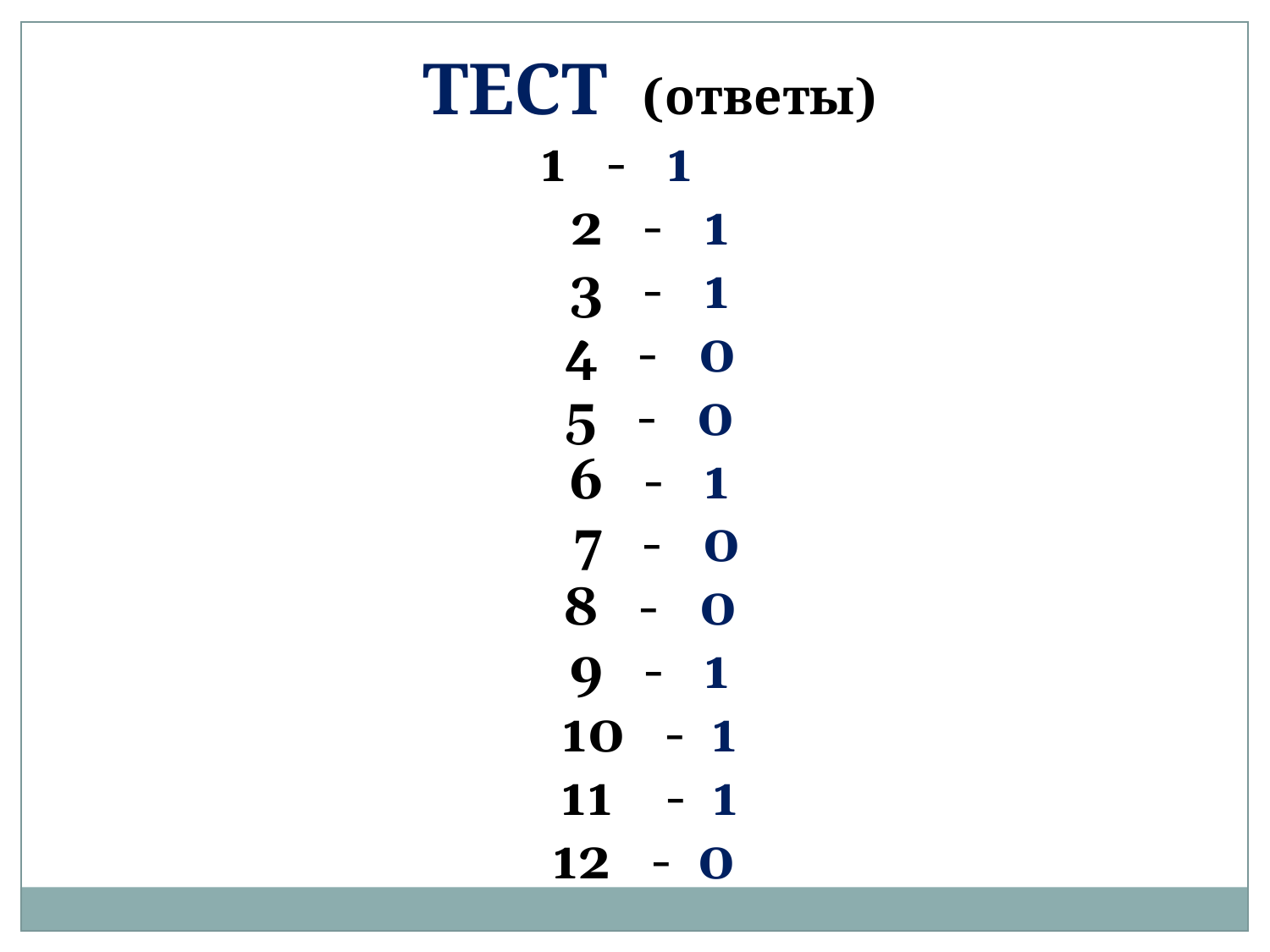

ТЕСТ  (ответы)
1   -   1
2   -   1
3   -   1
4   -   0
5   -   0
6   -   1
 7   -   0
8   -   0
9   -   1
10   -  1
11    -  1
12   -  0